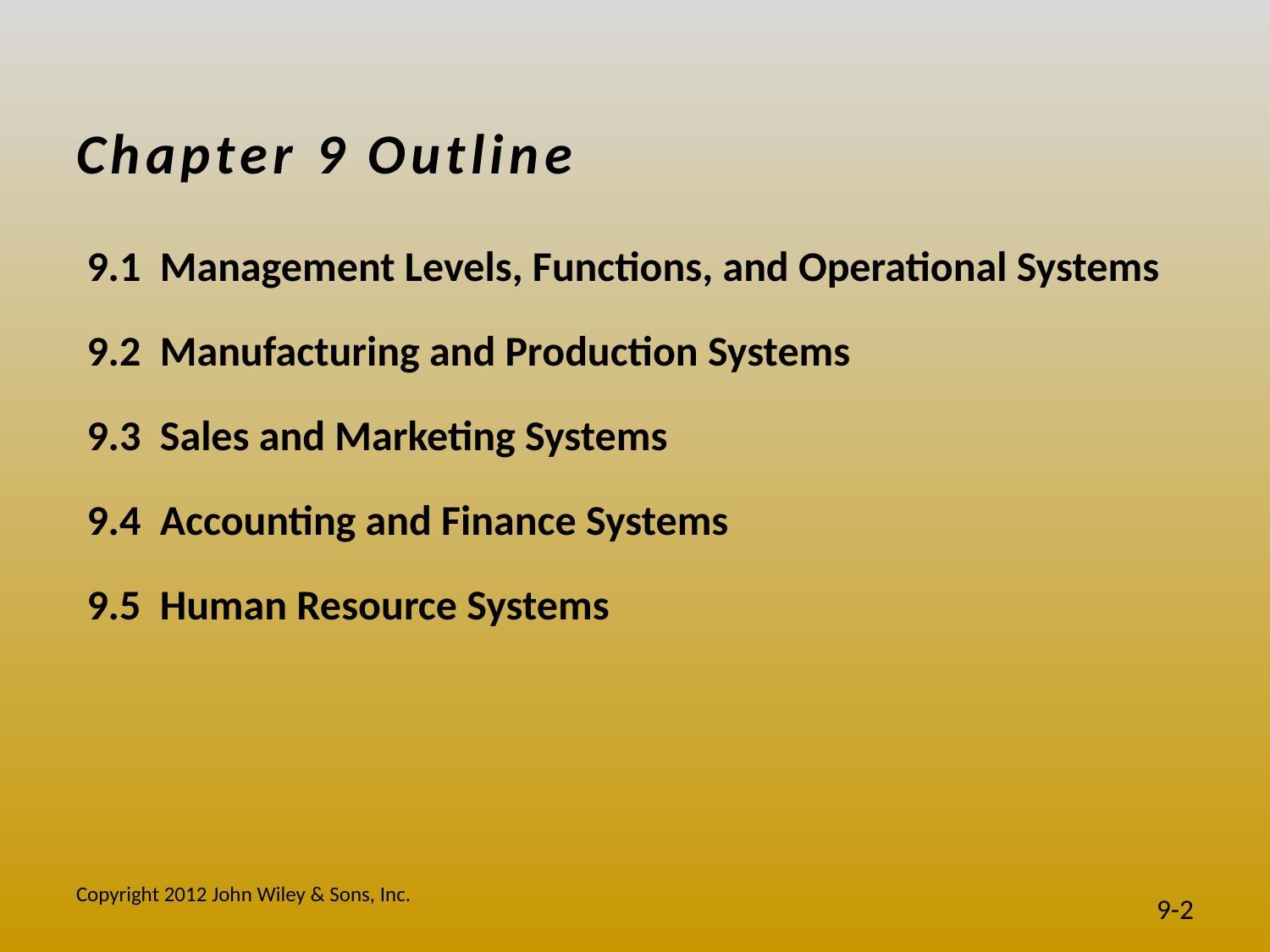

# Chapter 9 Outline
9.1  Management Levels, Functions, and Operational Systems
9.2  Manufacturing and Production Systems
9.3  Sales and Marketing Systems
9.4  Accounting and Finance Systems
9.5  Human Resource Systems
Copyright 2012 John Wiley & Sons, Inc.
9-2